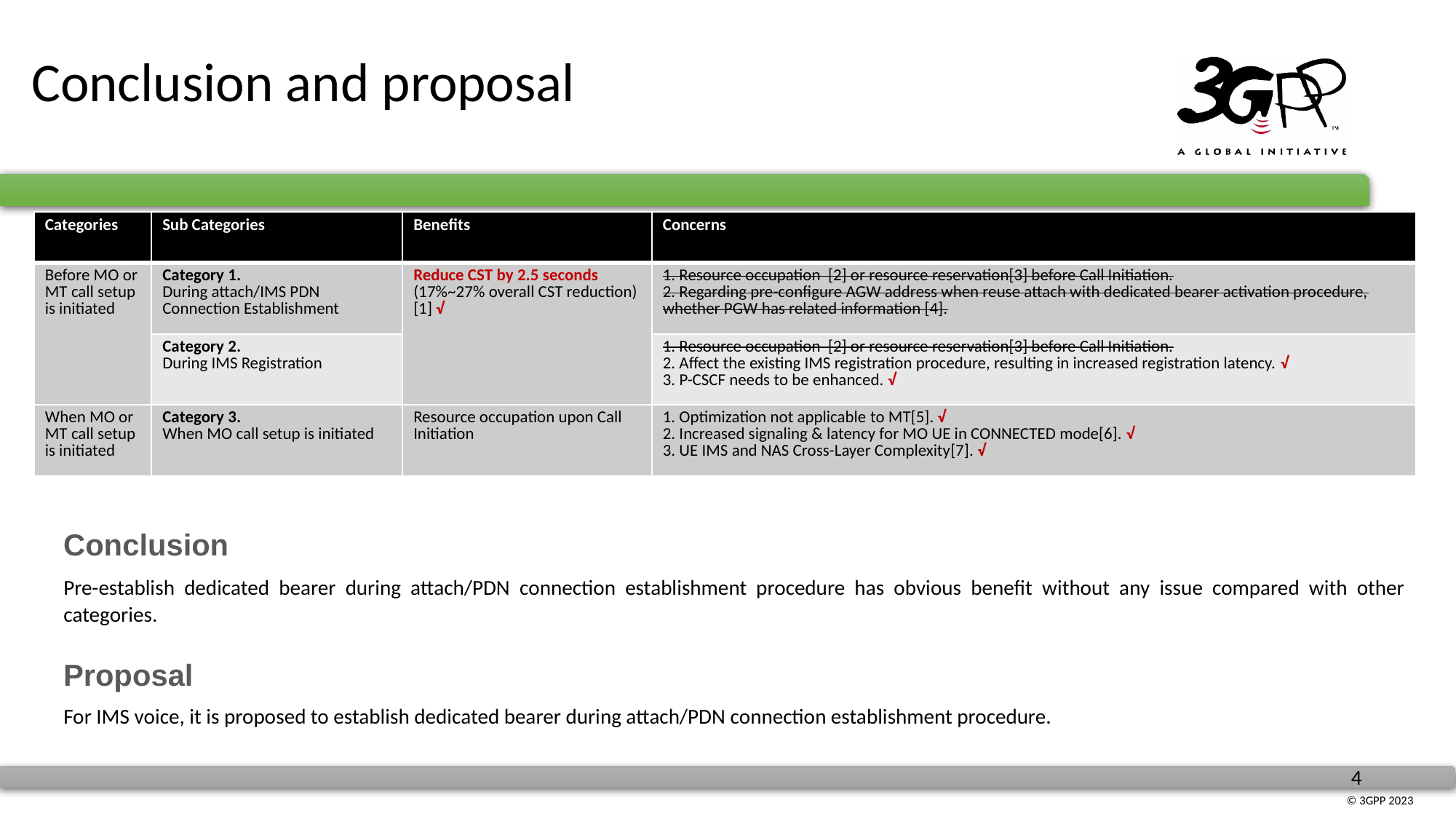

# Conclusion and proposal
| Categories | Sub Categories | Benefits | Concerns |
| --- | --- | --- | --- |
| Before MO or MT call setup is initiated | Category 1. During attach/IMS PDN Connection Establishment | Reduce CST by 2.5 seconds (17%~27% overall CST reduction) [1] √ | 1. Resource occupation [2] or resource reservation[3] before Call Initiation. 2. Regarding pre-configure AGW address when reuse attach with dedicated bearer activation procedure, whether PGW has related information [4]. |
|  | Category 2. During IMS Registration |  | 1. Resource occupation [2] or resource reservation[3] before Call Initiation. 2. Affect the existing IMS registration procedure, resulting in increased registration latency. √ 3. P-CSCF needs to be enhanced. √ |
| When MO or MT call setup is initiated | Category 3. When MO call setup is initiated | Resource occupation upon Call Initiation | 1. Optimization not applicable to MT[5]. √ 2. Increased signaling & latency for MO UE in CONNECTED mode[6]. √ 3. UE IMS and NAS Cross-Layer Complexity[7]. √ |
Conclusion

Pre-establish dedicated bearer during attach/PDN connection establishment procedure has obvious benefit without any issue compared with other categories.

For IMS voice, it is proposed to establish dedicated bearer during attach/PDN connection establishment procedure.

Proposal